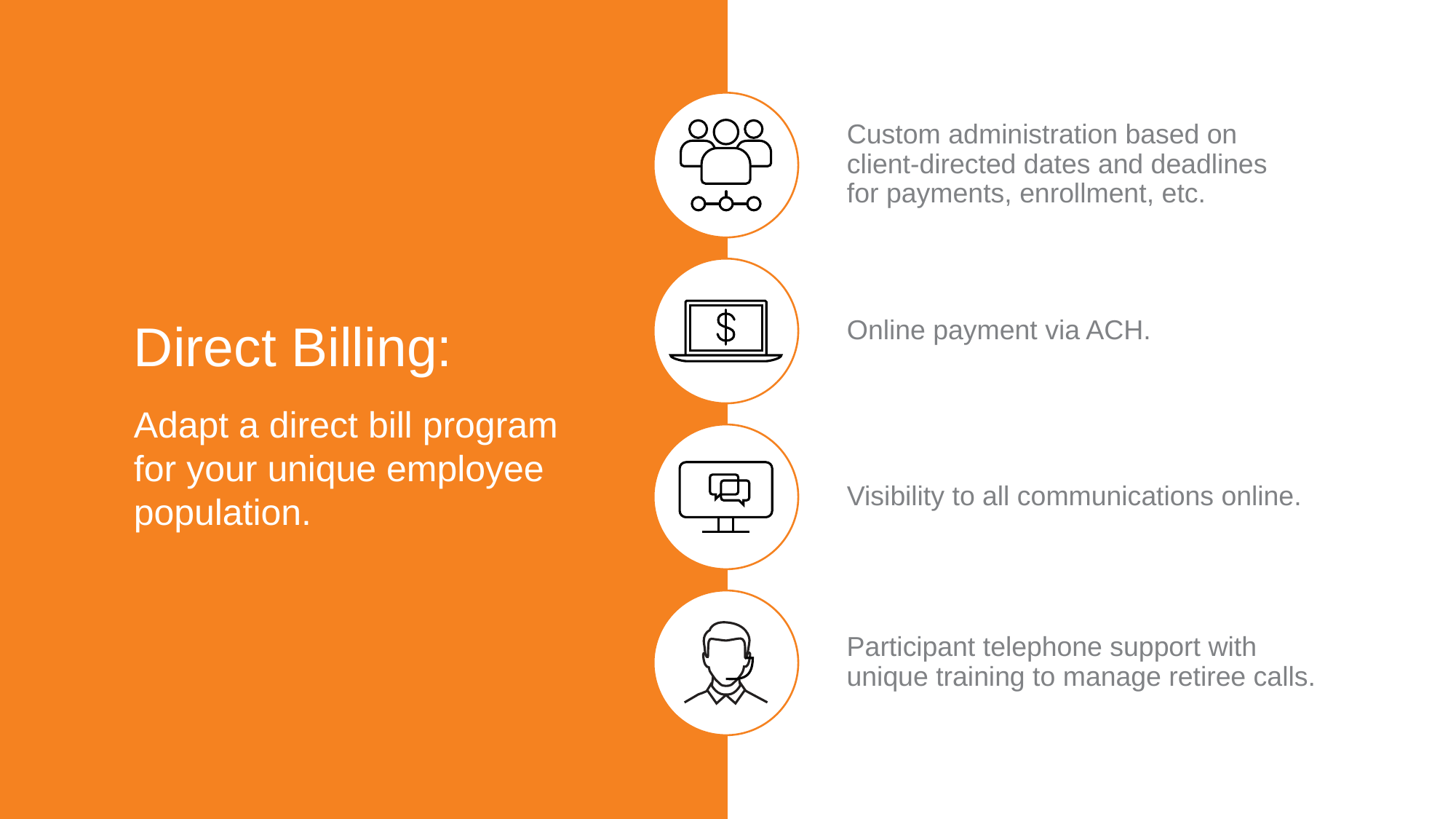

Custom administration based on client-directed dates and deadlines for payments, enrollment, etc.

Online payment via ACH.
# Direct Billing:
Adapt a direct bill program for your unique employee population.

Visibility to all communications online.

Participant telephone support with unique training to manage retiree calls.